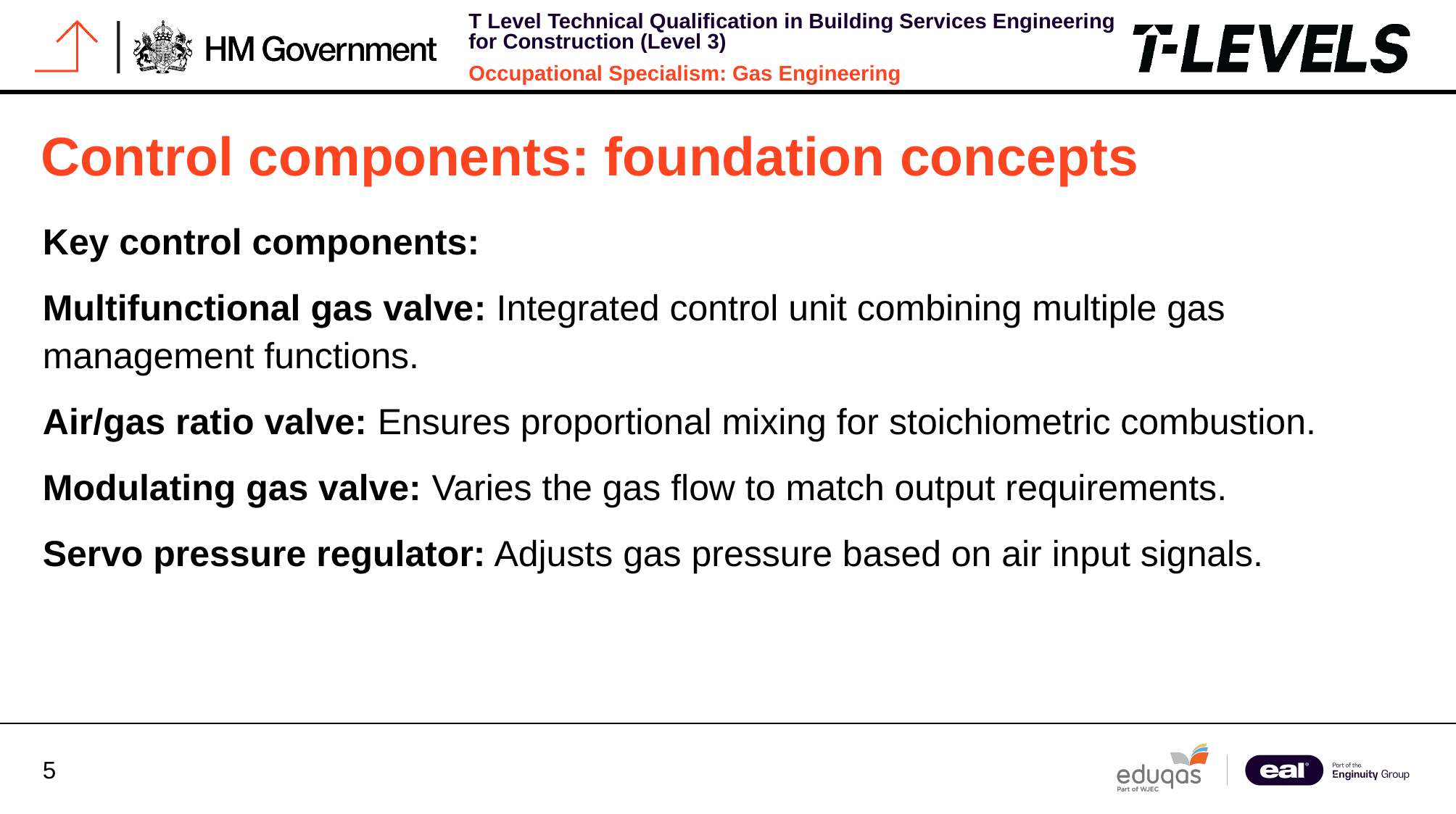

# Control components: foundation concepts
Key control components:
Multifunctional gas valve: Integrated control unit combining multiple gas management functions.
Air/gas ratio valve: Ensures proportional mixing for stoichiometric combustion.
Modulating gas valve: Varies the gas flow to match output requirements.
Servo pressure regulator: Adjusts gas pressure based on air input signals.